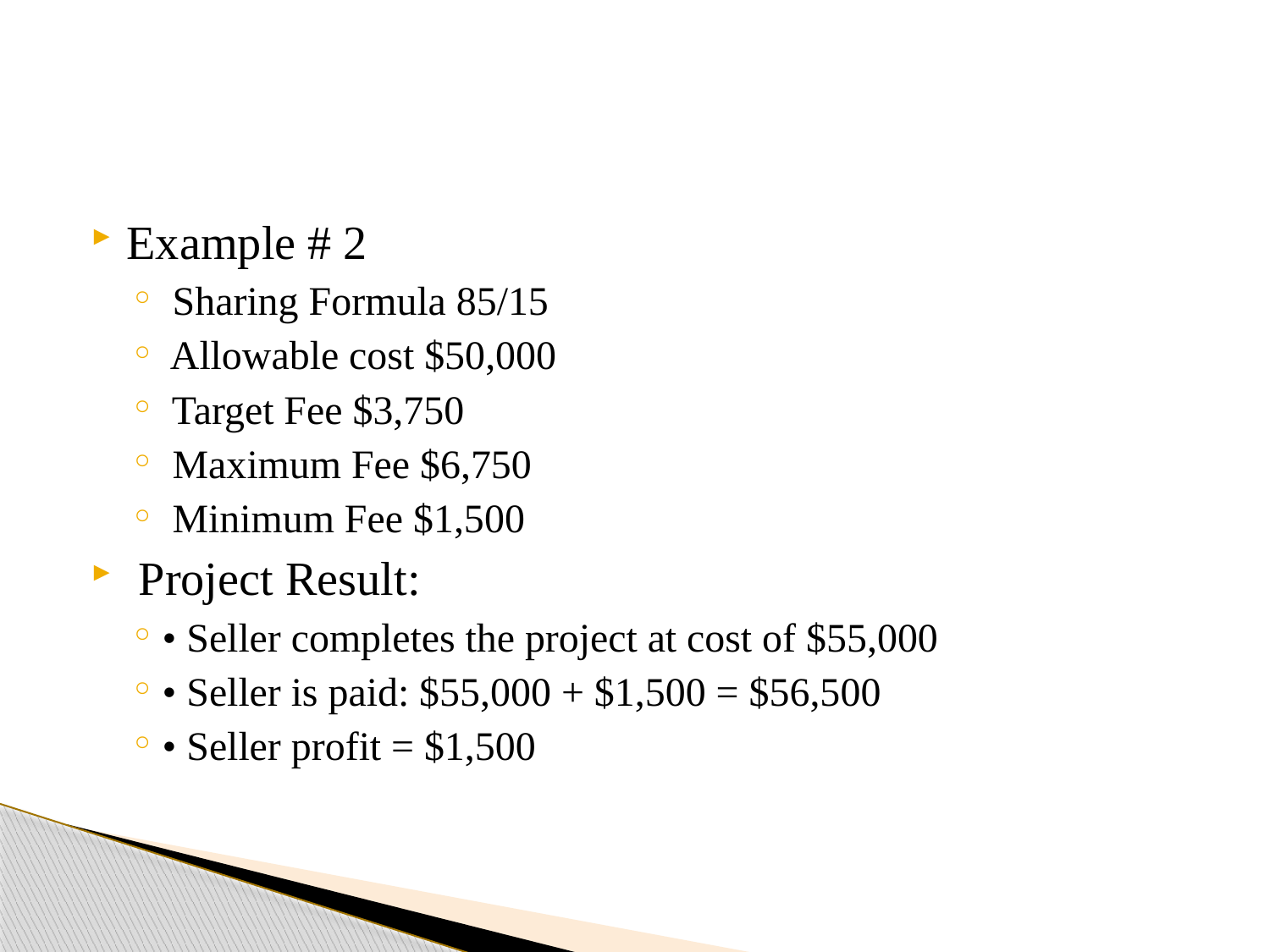

#
Example # 2
 Sharing Formula 85/15
 Allowable cost $50,000
 Target Fee $3,750
 Maximum Fee $6,750
 Minimum Fee $1,500
 Project Result:
• Seller completes the project at cost of $55,000
• Seller is paid: $55,000 + $1,500 = $56,500
• Seller profit = $1,500